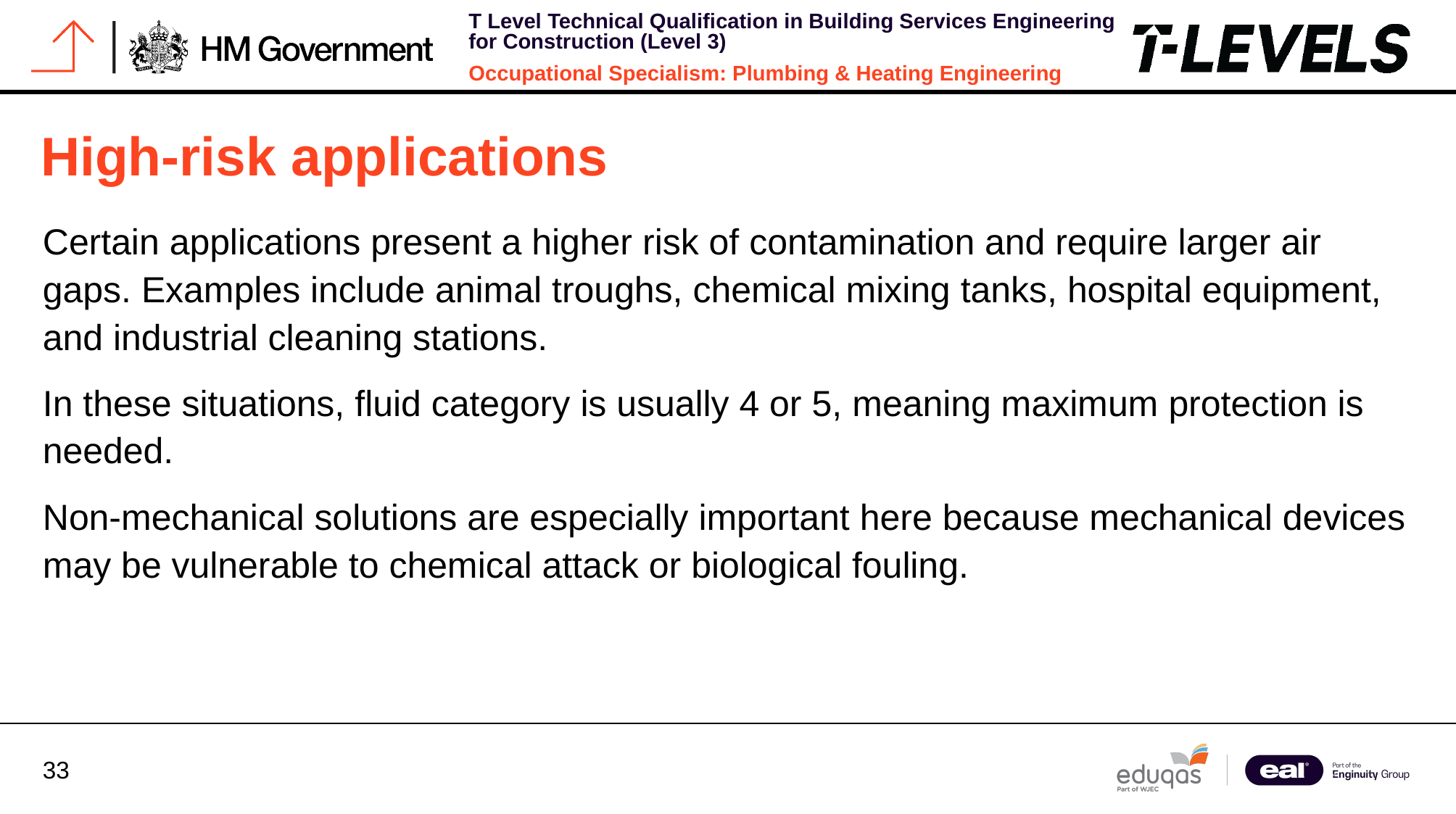

# High-risk applications
Certain applications present a higher risk of contamination and require larger air gaps. Examples include animal troughs, chemical mixing tanks, hospital equipment, and industrial cleaning stations.
In these situations, fluid category is usually 4 or 5, meaning maximum protection is needed.
Non-mechanical solutions are especially important here because mechanical devices may be vulnerable to chemical attack or biological fouling.